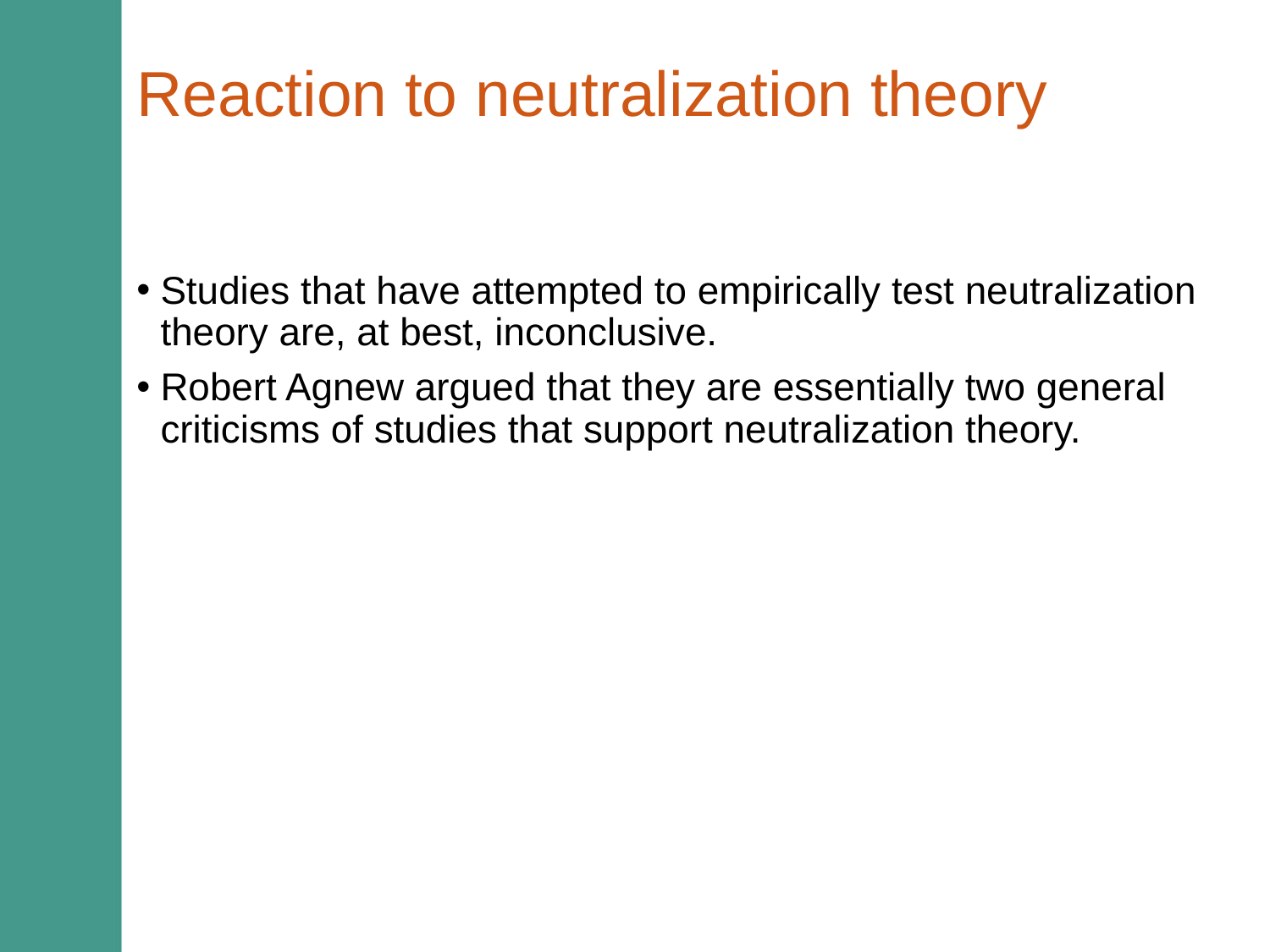

# Reaction to neutralization theory
Studies that have attempted to empirically test neutralization theory are, at best, inconclusive.
Robert Agnew argued that they are essentially two general criticisms of studies that support neutralization theory.